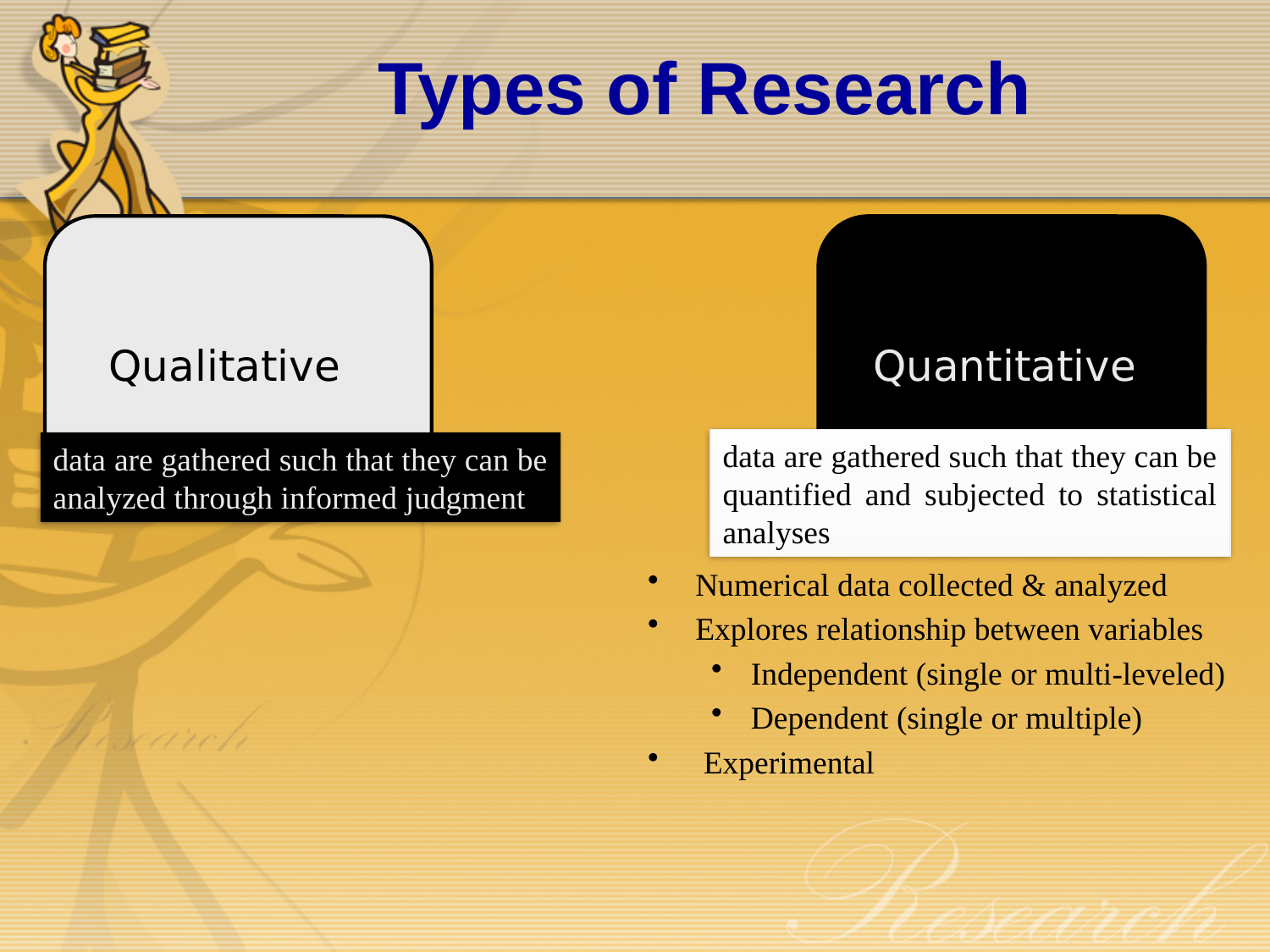

# Types of Research
Qualitative
Quantitative
data are gathered such that they can be quantified and subjected to statistical analyses
data are gathered such that they can be analyzed through informed judgment
Numerical data collected & analyzed
Explores relationship between variables
Independent (single or multi-leveled)
Dependent (single or multiple)
 Experimental